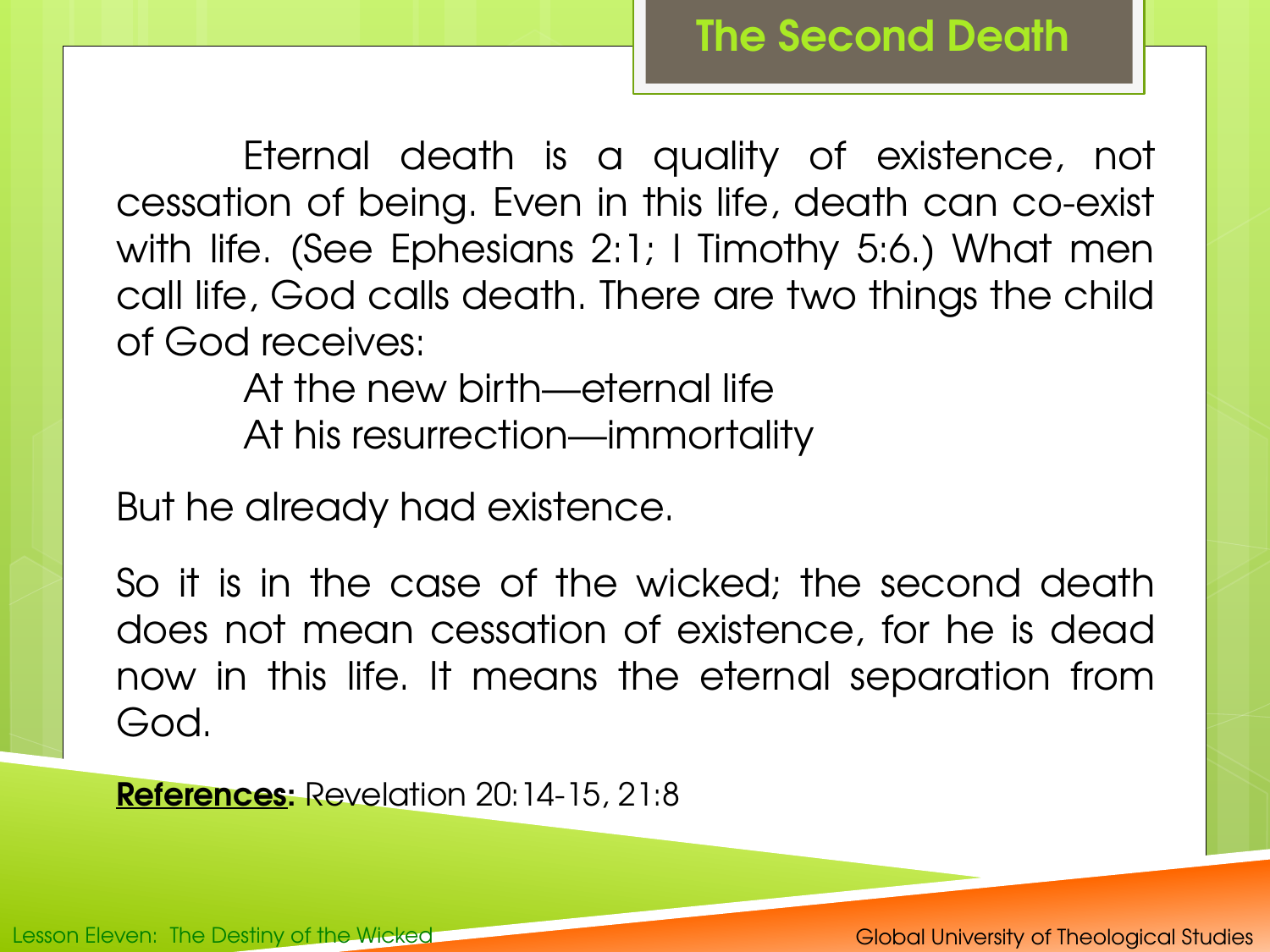

The Second Death

	Eternal death is a quality of existence, not cessation of being. Even in this life, death can co-exist with life. (See Ephesians 2:1; I Timothy 5:6.) What men call life, God calls death. There are two things the child of God receives:
At the new birth—eternal life
At his resurrection—immortality

But he already had existence.
So it is in the case of the wicked; the second death does not mean cessation of existence, for he is dead now in this life. It means the eternal separation from God.

References: Revelation 20:14-15, 21:8

Lesson Eleven:  The Destiny of the Wicked
 Global University of Theological Studies